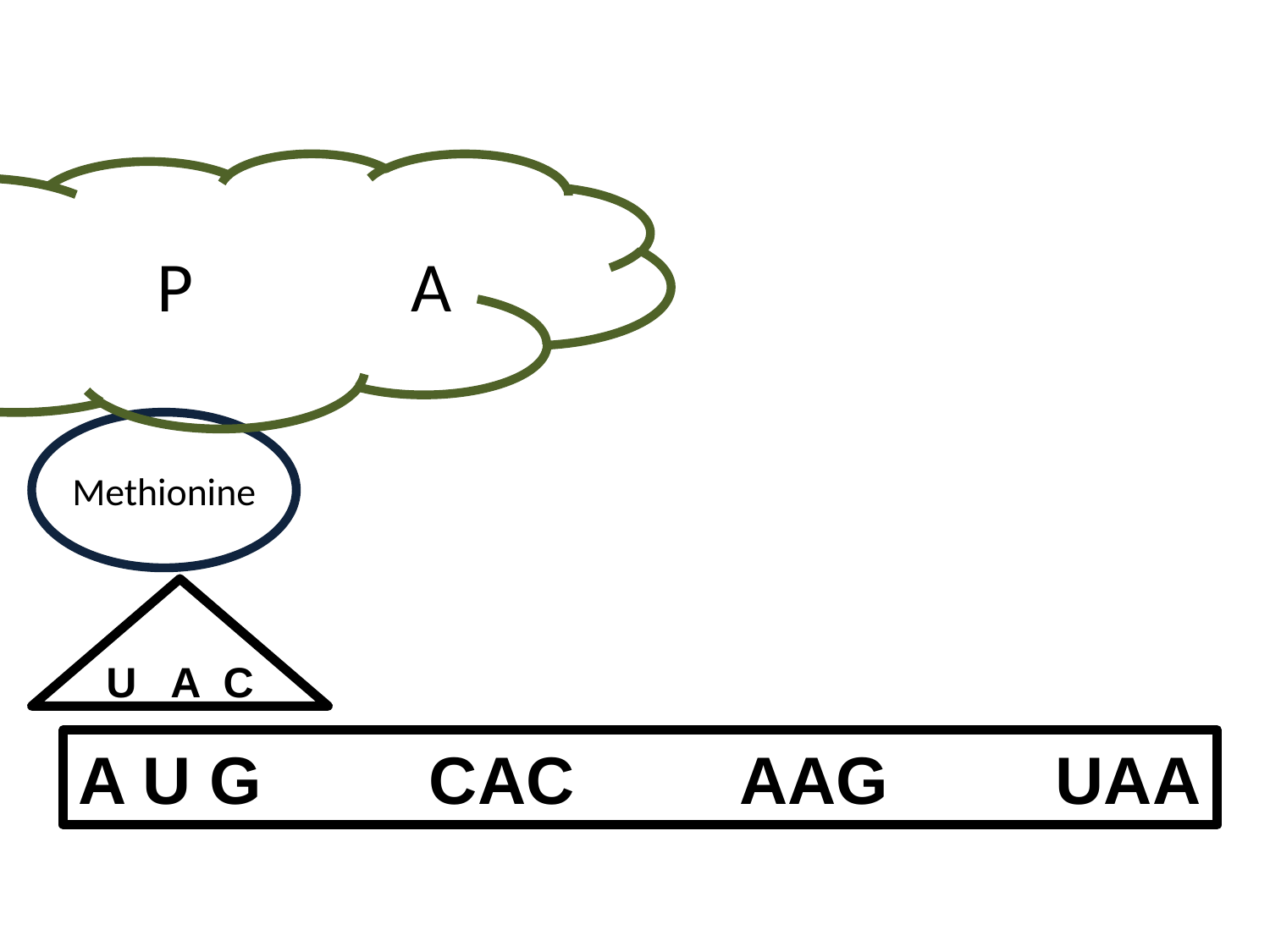

E 		P 		A
Methionine
U   A  C
A U G         CAC         AAG         UAA